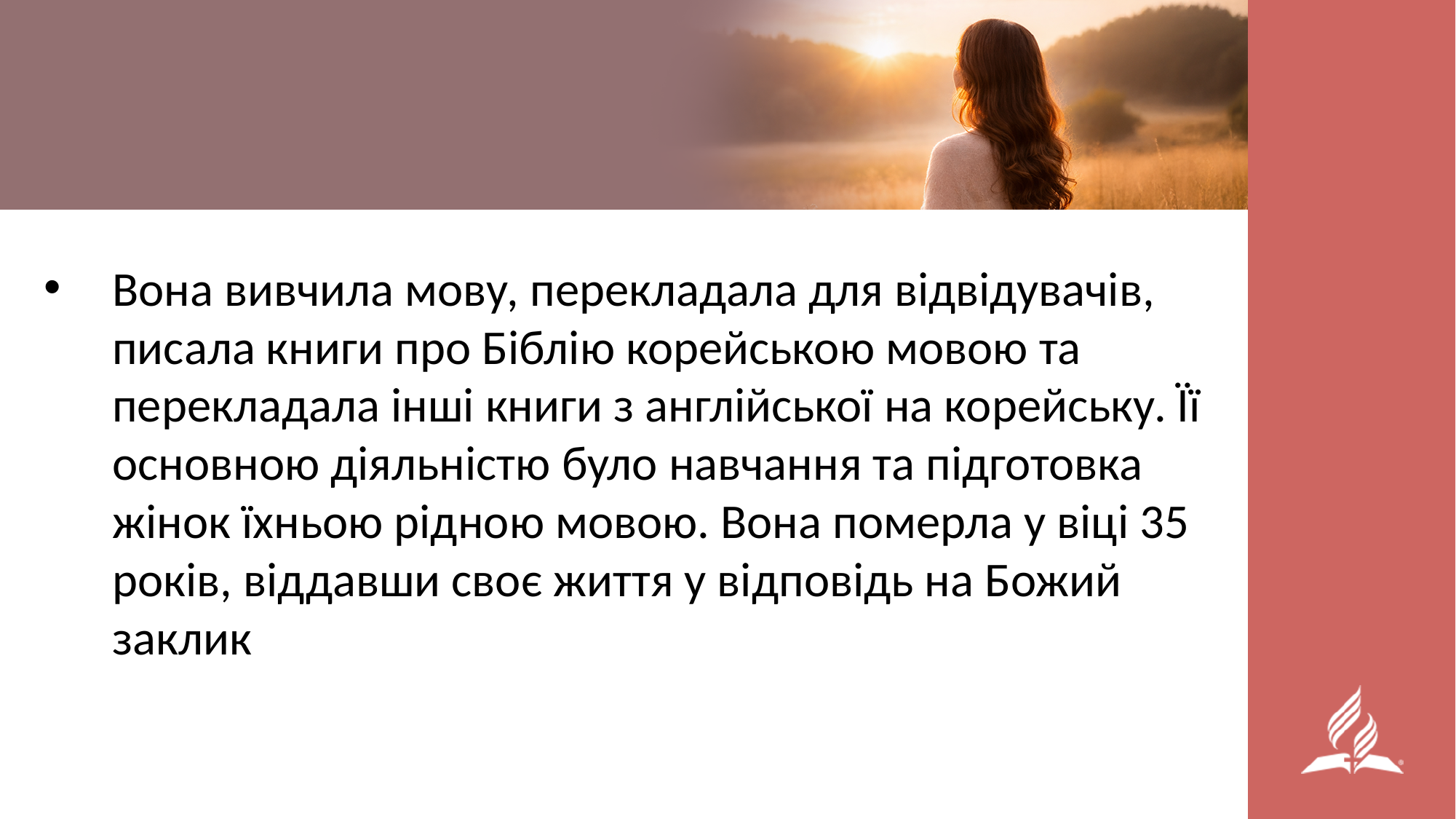

Вона вивчила мову, перекладала для відвідувачів, писала книги про Біблію корейською мовою та перекладала інші книги з англійської на корейську. Її основною діяльністю було навчання та підготовка жінок їхньою рідною мовою. Вона померла у віці 35 років, віддавши своє життя у відповідь на Божий заклик